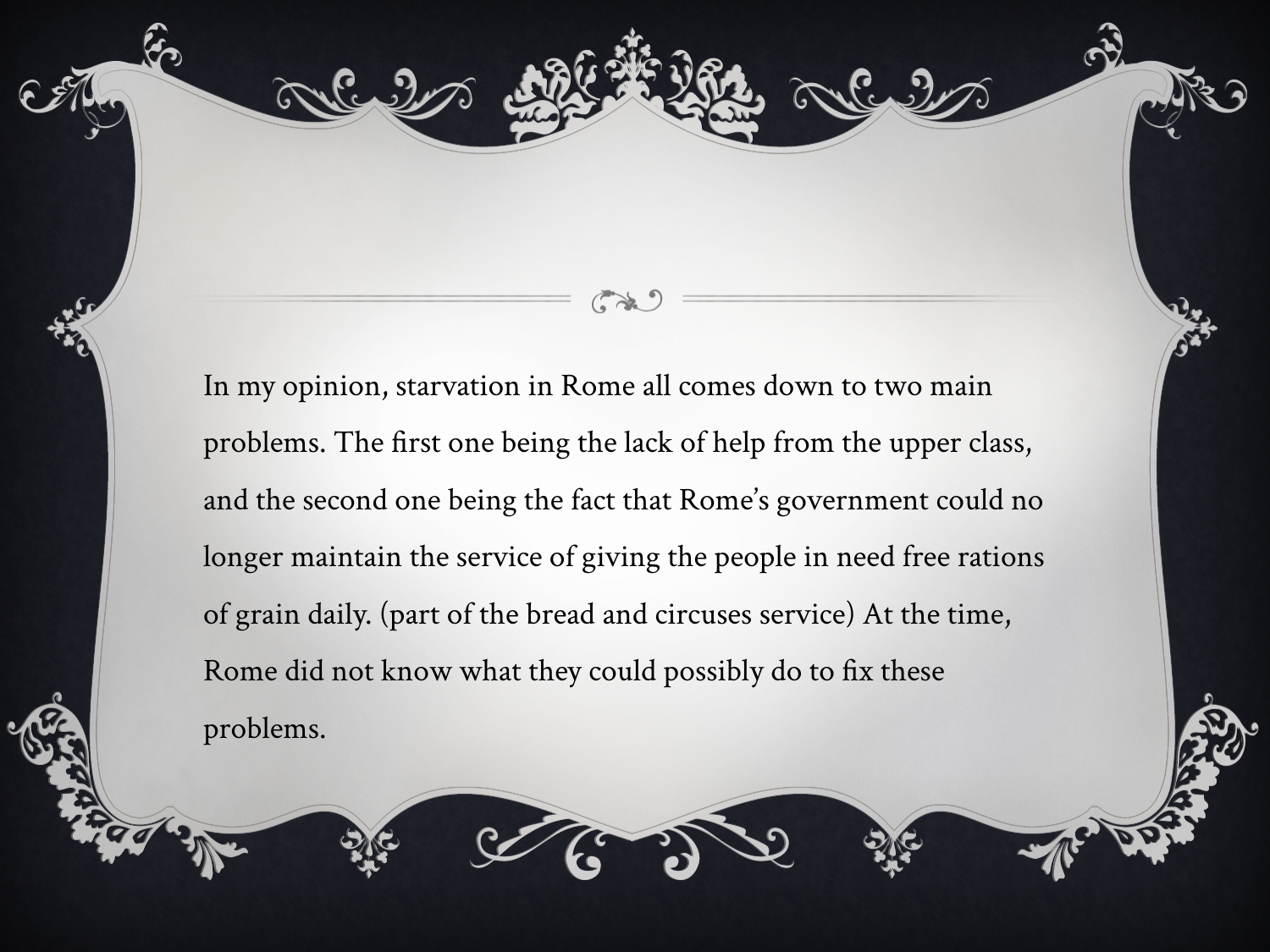

#
In my opinion, starvation in Rome all comes down to two main problems. The first one being the lack of help from the upper class, and the second one being the fact that Rome’s government could no longer maintain the service of giving the people in need free rations of grain daily. (part of the bread and circuses service) At the time, Rome did not know what they could possibly do to fix these problems.